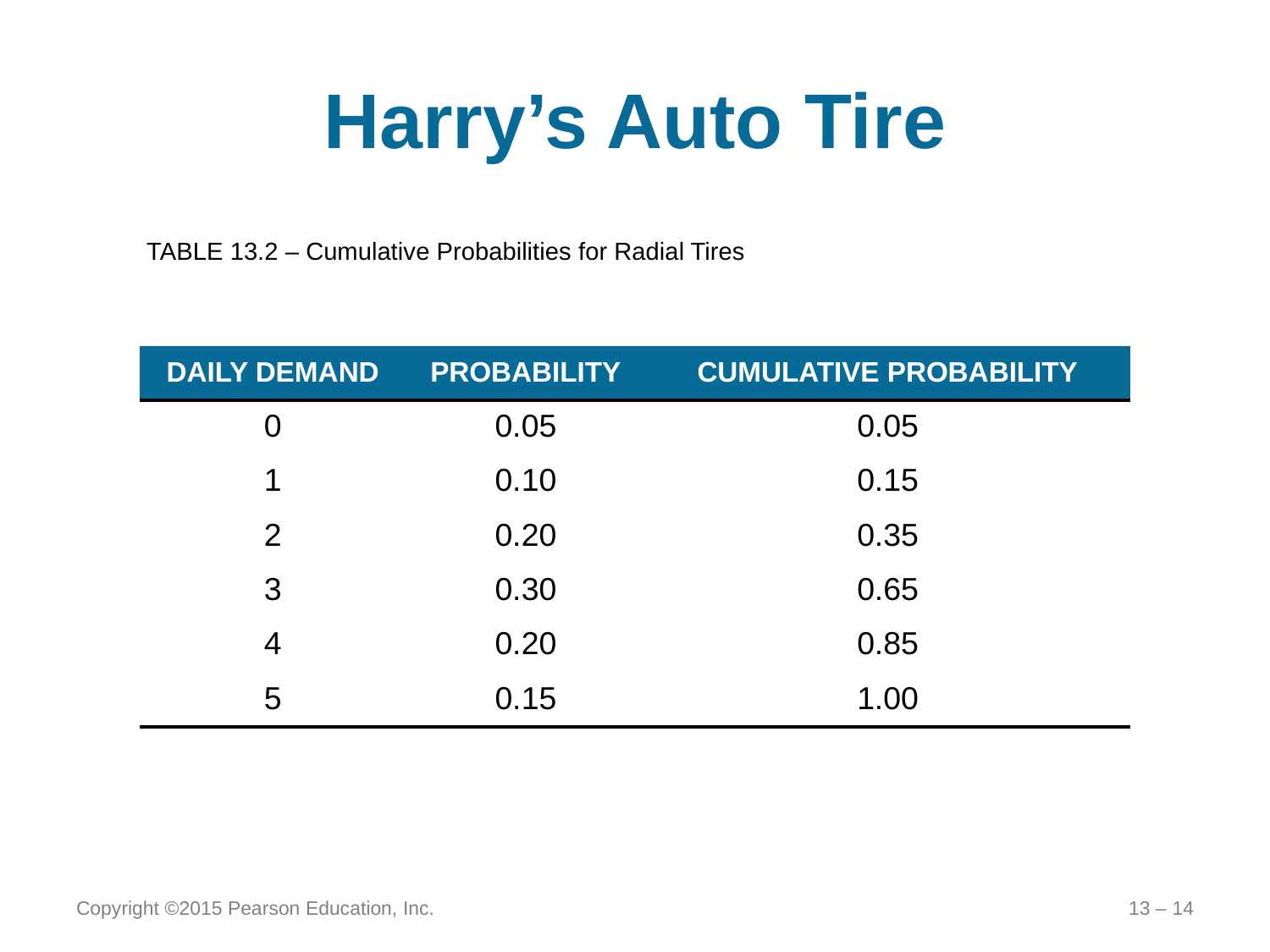

# Harry’s Auto Tire
TABLE 13.2 – Cumulative Probabilities for Radial Tires
| DAILY DEMAND | PROBABILITY | CUMULATIVE PROBABILITY |
| --- | --- | --- |
| 0 | 0.05 | 0.05 |
| 1 | 0.10 | 0.15 |
| 2 | 0.20 | 0.35 |
| 3 | 0.30 | 0.65 |
| 4 | 0.20 | 0.85 |
| 5 | 0.15 | 1.00 |
Copyright ©2015 Pearson Education, Inc.
13 – 14